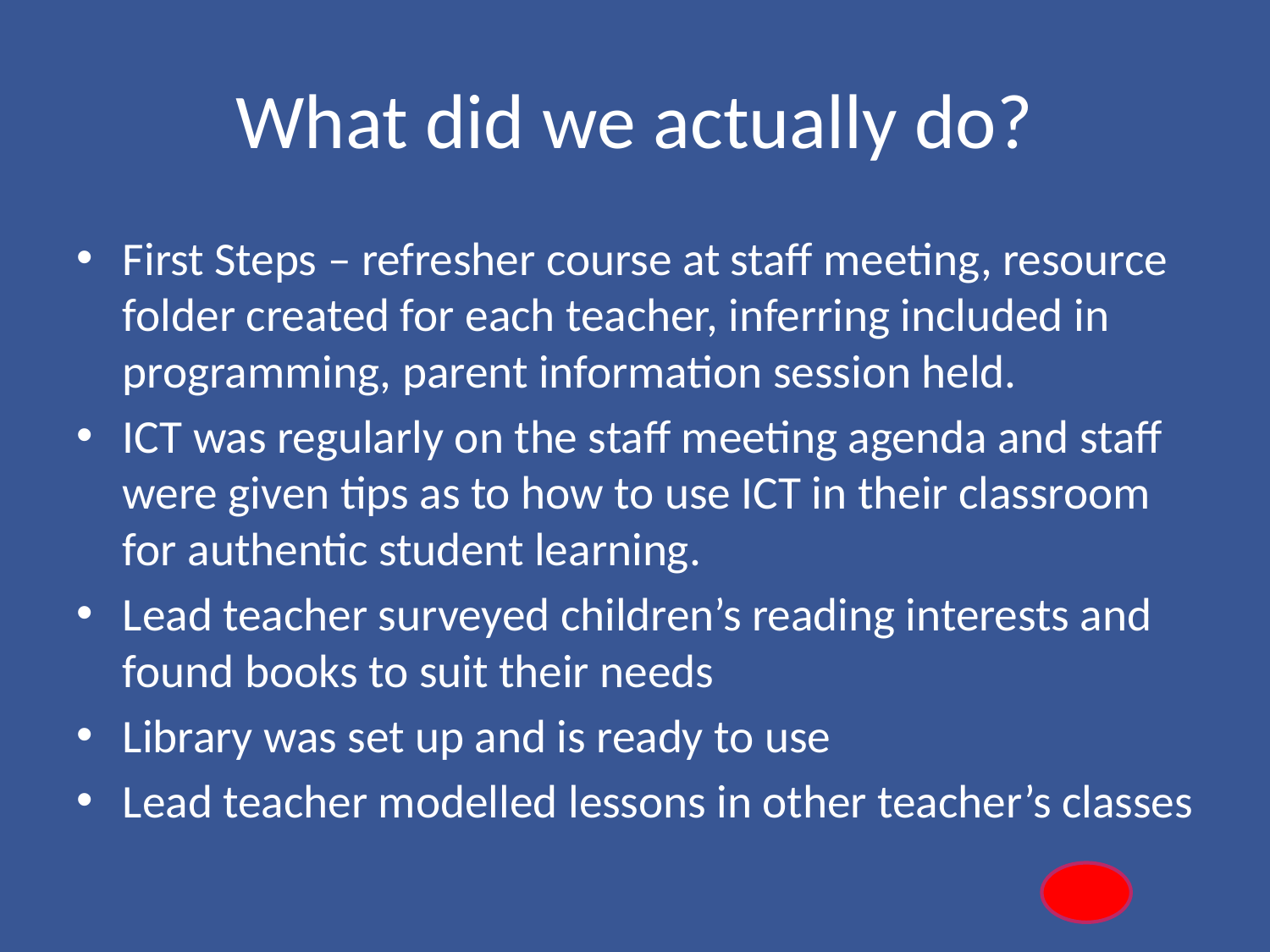

# What did we actually do?
First Steps – refresher course at staff meeting, resource folder created for each teacher, inferring included in programming, parent information session held.
ICT was regularly on the staff meeting agenda and staff were given tips as to how to use ICT in their classroom for authentic student learning.
Lead teacher surveyed children’s reading interests and found books to suit their needs
Library was set up and is ready to use
Lead teacher modelled lessons in other teacher’s classes